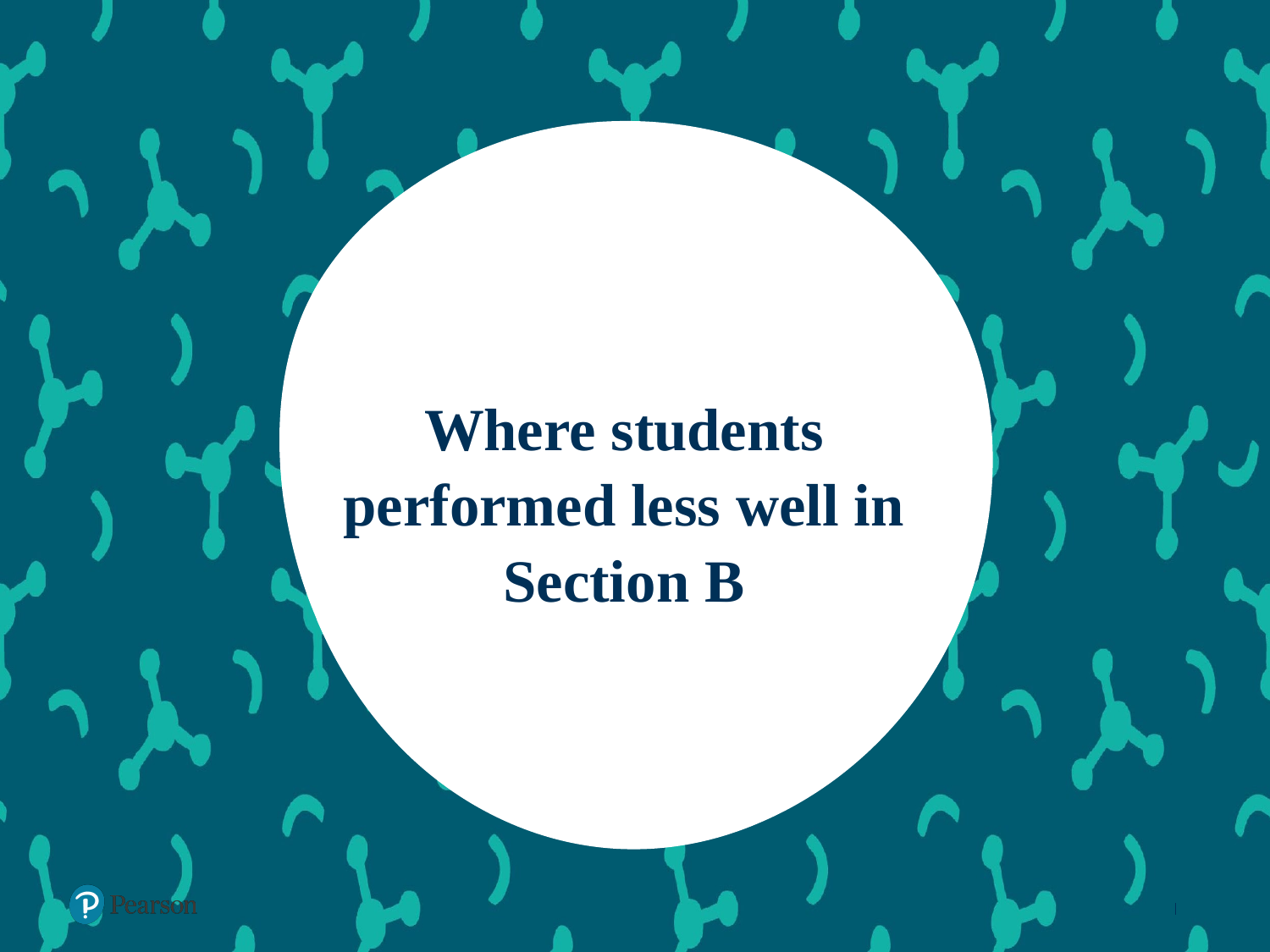

# Where students performed less well in Section B